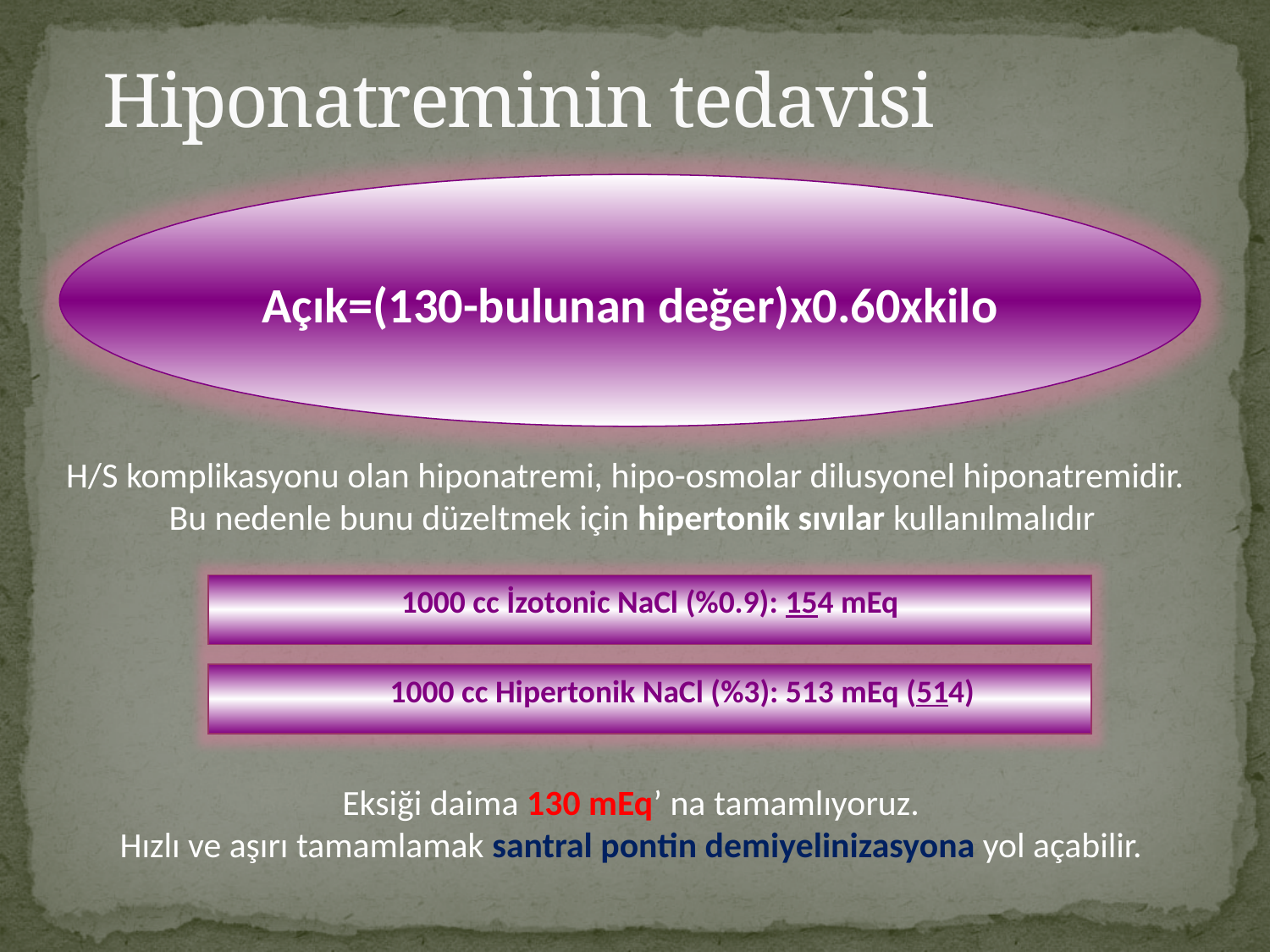

# Hiponatreminin tedavisi

Açık=(130-bulunan değer)x0.60xkilo
    H/S komplikasyonu olan hiponatremi, hipo-osmolar dilusyonel hiponatremidir.  Bu nedenle bunu düzeltmek için hipertonik sıvılar kullanılmalıdır
1000 cc İzotonic NaCl (%0.9): 154 mEq

         1000 cc Hipertonik NaCl (%3): 513 mEq (514)

Eksiği daima 130 mEq’ na tamamlıyoruz.
Hızlı ve aşırı tamamlamak santral pontin demiyelinizasyona yol açabilir.